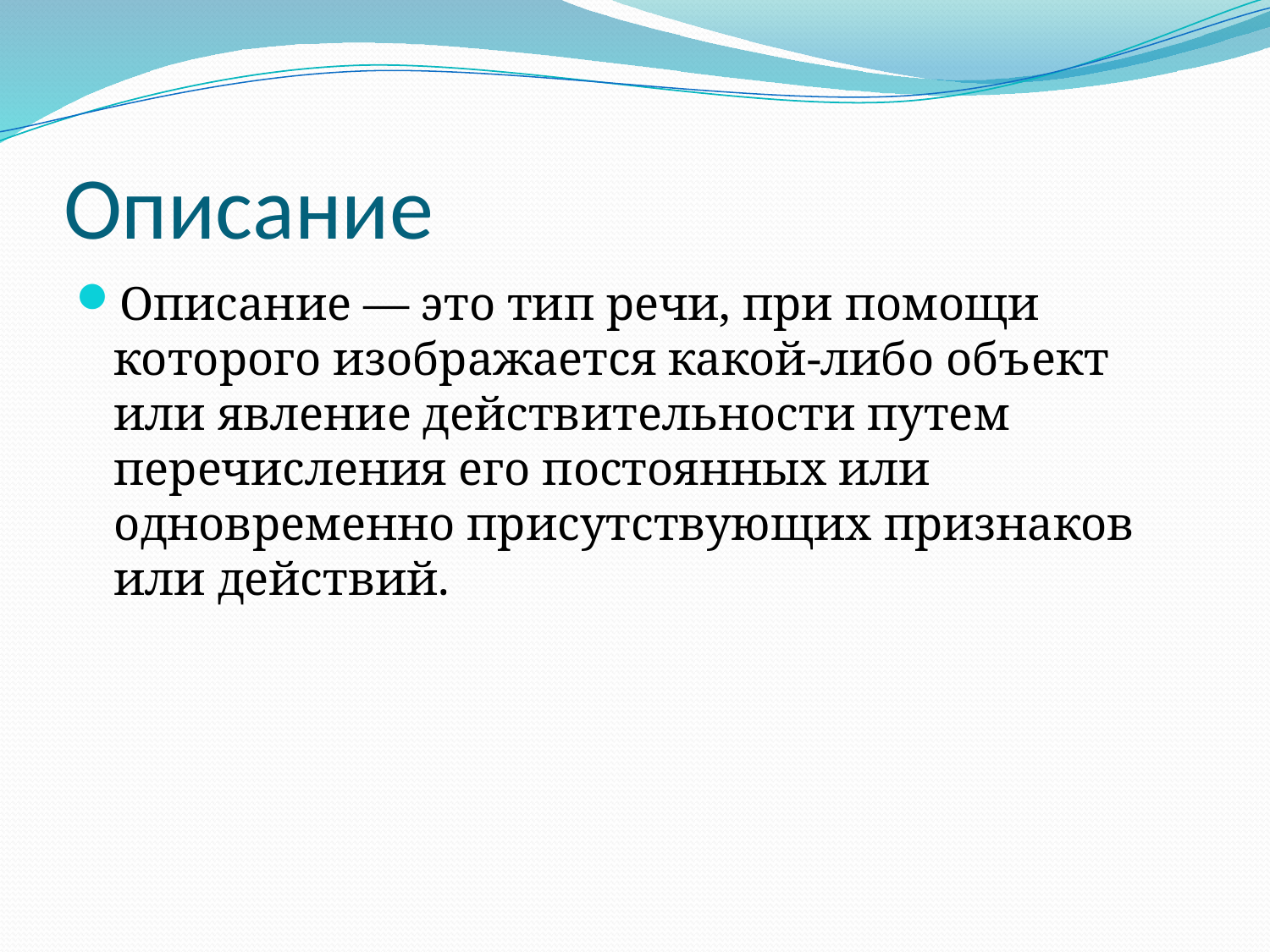

# Описание
Описание — это тип речи, при помощи которого изображается какой-либо объект или явление действительности путем перечисления его постоянных или одновременно присутствующих признаков или действий.